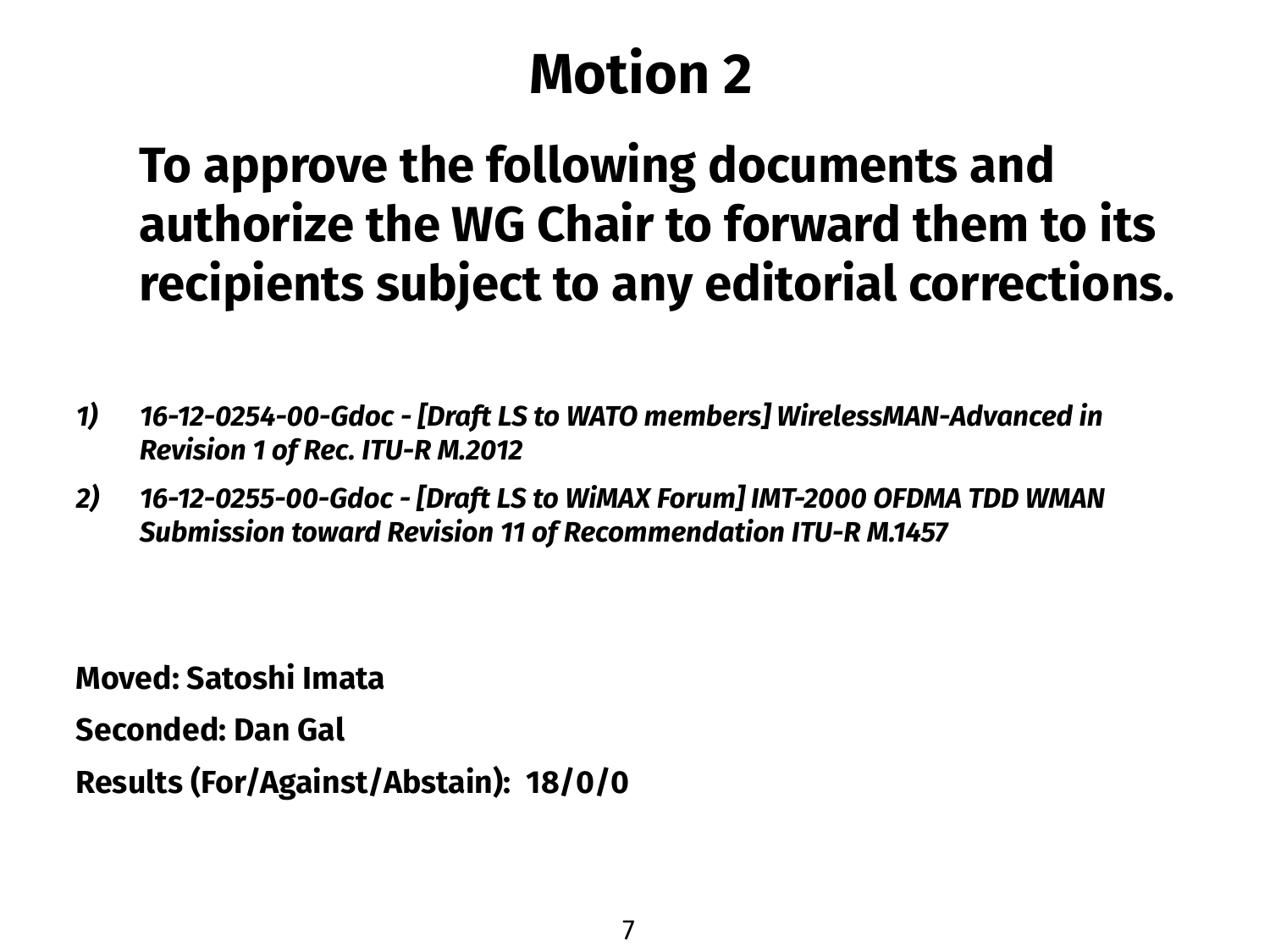

Motion 2
	To approve the following documents and authorize the WG Chair to forward them to its recipients subject to any editorial corrections.

16-12-0254-00-Gdoc - [Draft LS to WATO members] WirelessMAN-Advanced in Revision 1 of Rec. ITU-R M.2012
16-12-0255-00-Gdoc - [Draft LS to WiMAX Forum] IMT-2000 OFDMA TDD WMAN Submission toward Revision 11 of Recommendation ITU-R M.1457

Moved: Satoshi Imata
Seconded: Dan Gal
Results (For/Against/Abstain):  18/0/0